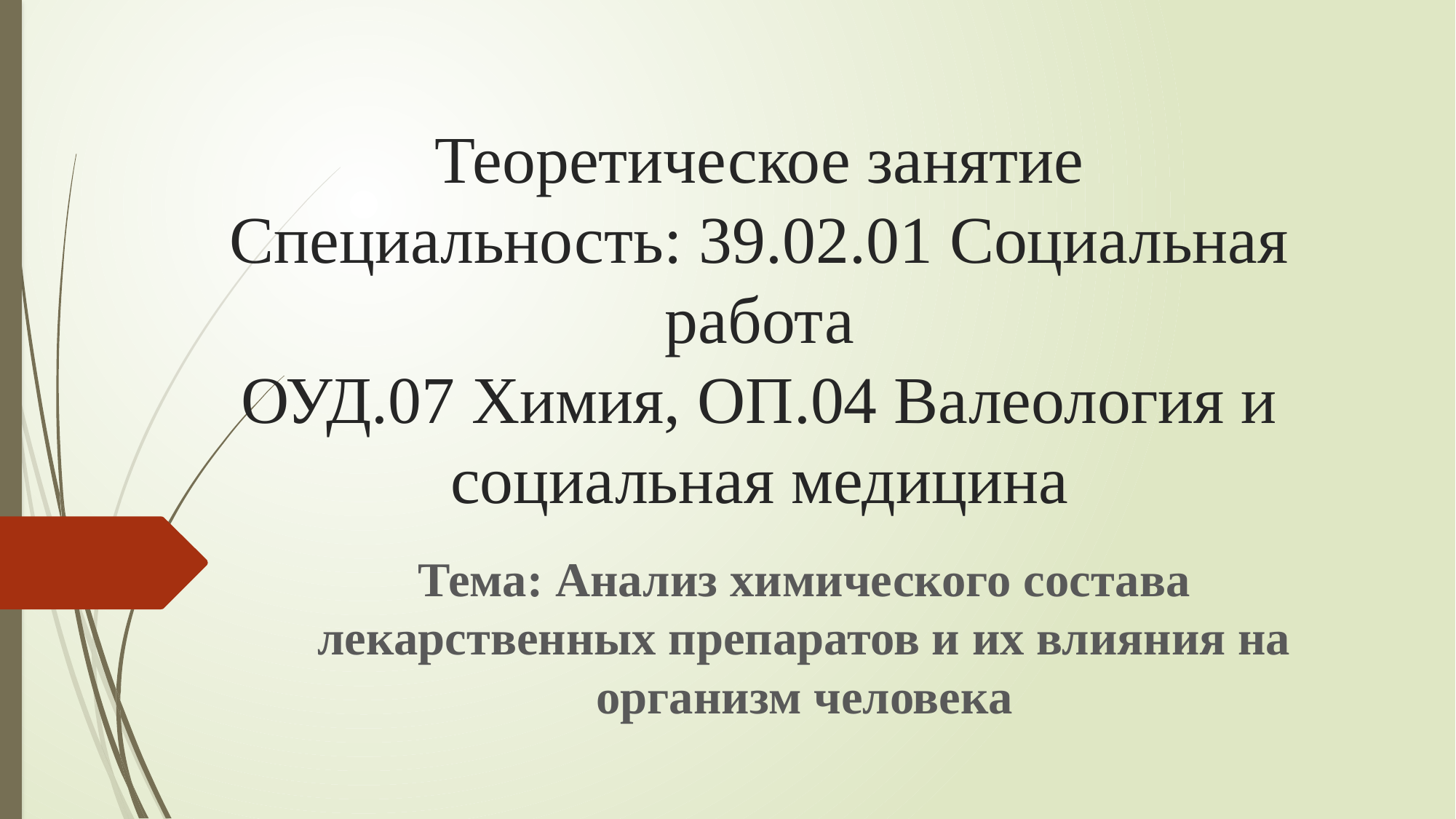

# Теоретическое занятие Специальность: 39.02.01 Социальная работа ОУД.07 Химия, ОП.04 Валеология и социальная медицина
Тема: Анализ химического состава лекарственных препаратов и их влияния на организм человека